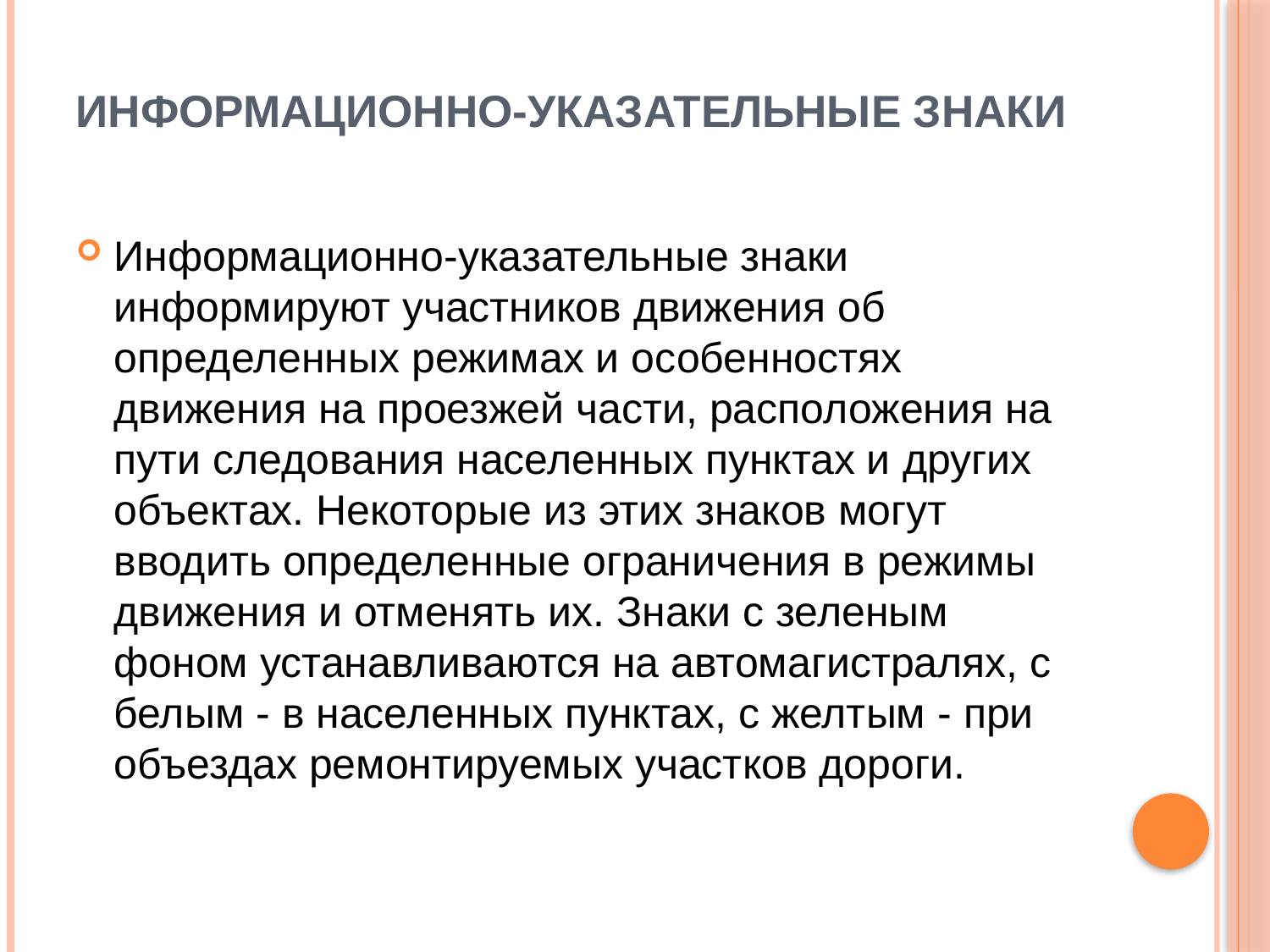

# Информационно-указательные знаки
Информационно-указательные знаки информируют участников движения об определенных режимах и особенностях движения на проезжей части, расположения на пути следования населенных пунктах и других объектах. Некоторые из этих знаков могут вводить определенные ограничения в режимы движения и отменять их. Знаки с зеленым фоном устанавливаются на автомагистралях, с белым - в населенных пунктах, с желтым - при объездах ремонтируемых участков дороги.